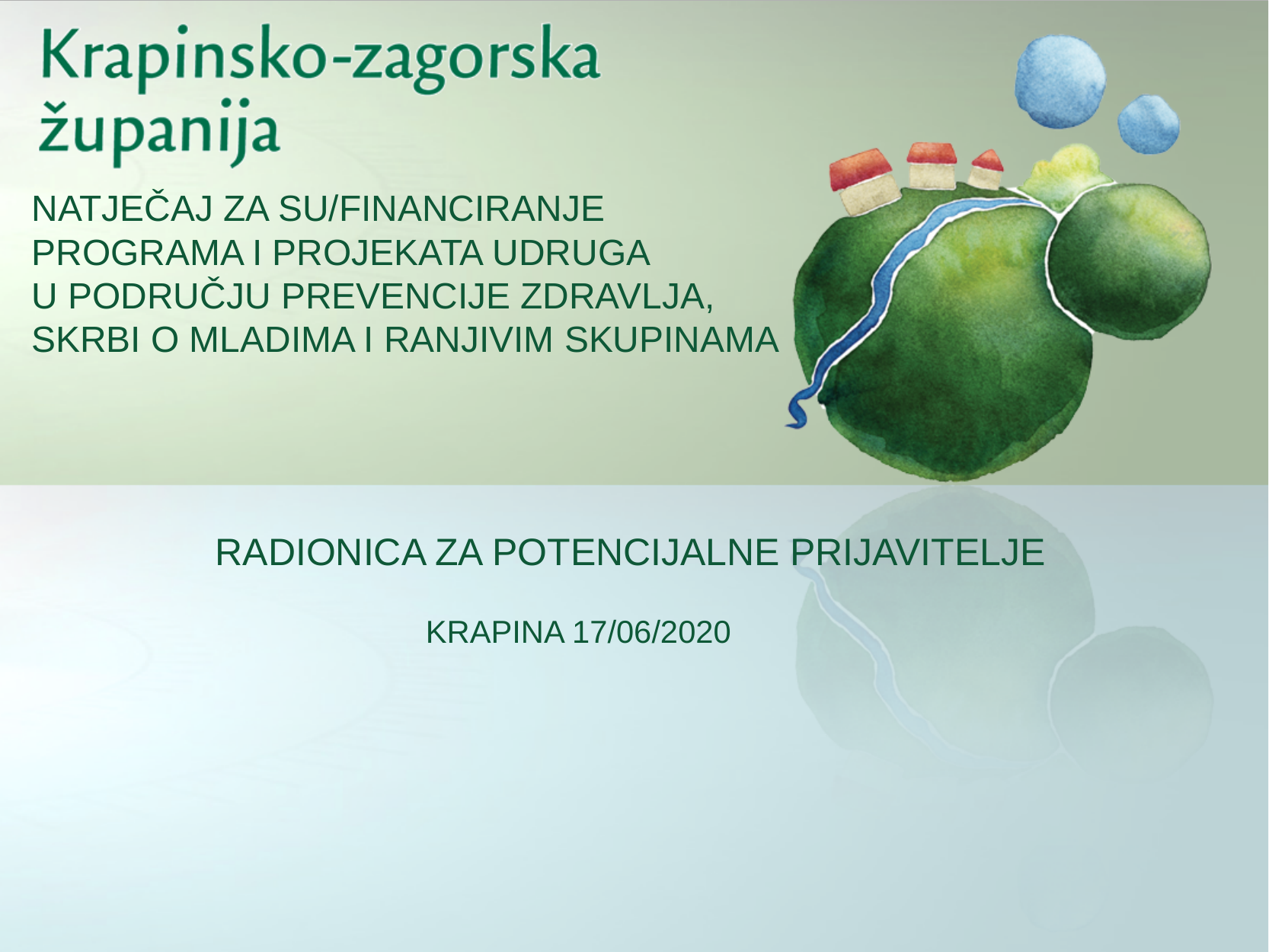

# NATJEČAJ ZA SU/FINANCIRANJE PROGRAMA I PROJEKATA UDRUGA U PODRUČJU PREVENCIJE ZDRAVLJA, SKRBI O MLADIMA I RANJIVIM SKUPINAMA RADIONICA ZA POTENCIJALNE PRIJAVITELJE KRAPINA 17/06/2020